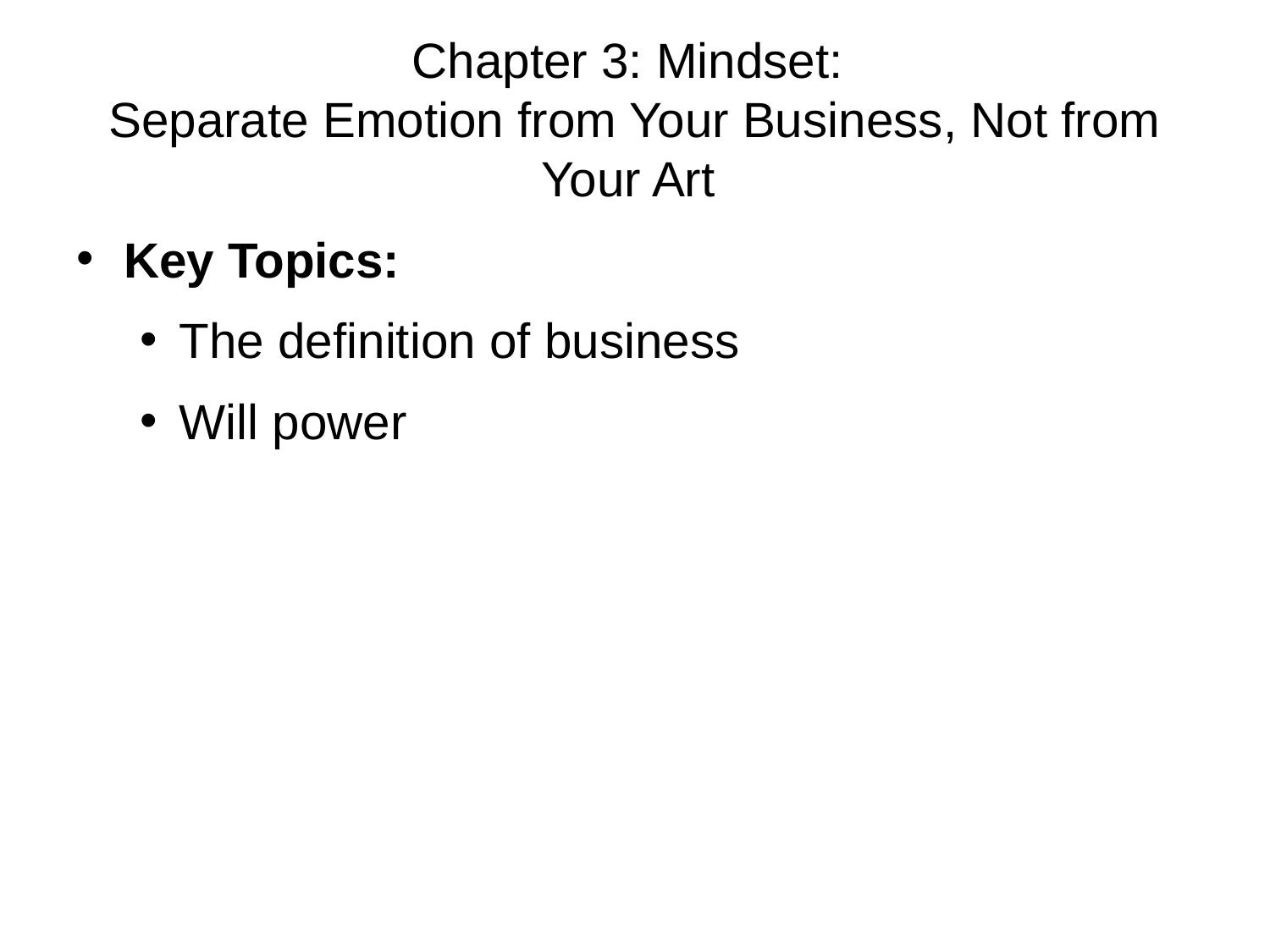

# Chapter 3: Mindset: Separate Emotion from Your Business, Not from Your Art
Key Topics:
The definition of business
Will power